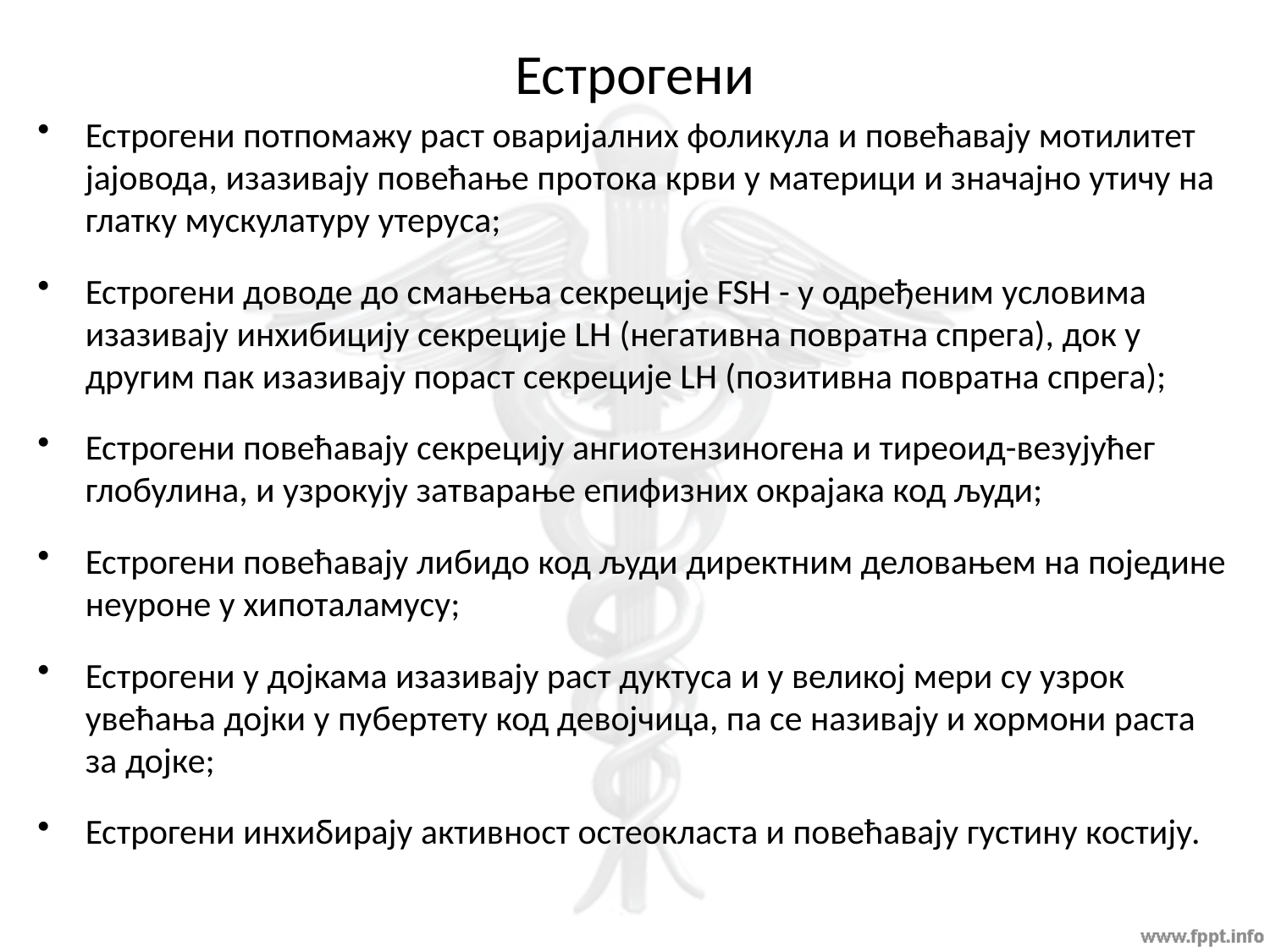

# Естрогени
Естрогени потпомажу раст оваријалних фоликула и повећавају мотилитет јајовода, изазивају повећање протока крви у материци и значајно утичу на глатку мускулатуру утеруса;

Естрогени доводе до смањења секреције FSH - у одређеним условима изазивају инхибицију секреције LH (негативна повратна спрега), док у другим пак изазивају пораст секреције LH (позитивна повратна спрега);

Естрогени повећавају секрецију ангиотензиногена и тиреоид-везујућег глобулина, и узрокују затварање епифизних окрајака код људи;

Естрогени повећавају либидо код људи директним деловањем на поједине неуроне у хипоталамусу;

Естрогени у дојкама изазивају раст дуктуса и у великој мери су узрок увећања дојки у пубертету код девојчица, па се називају и хормони раста за дојке;

Естрогени инхибирају активност остеокласта и повећавају густину костију.